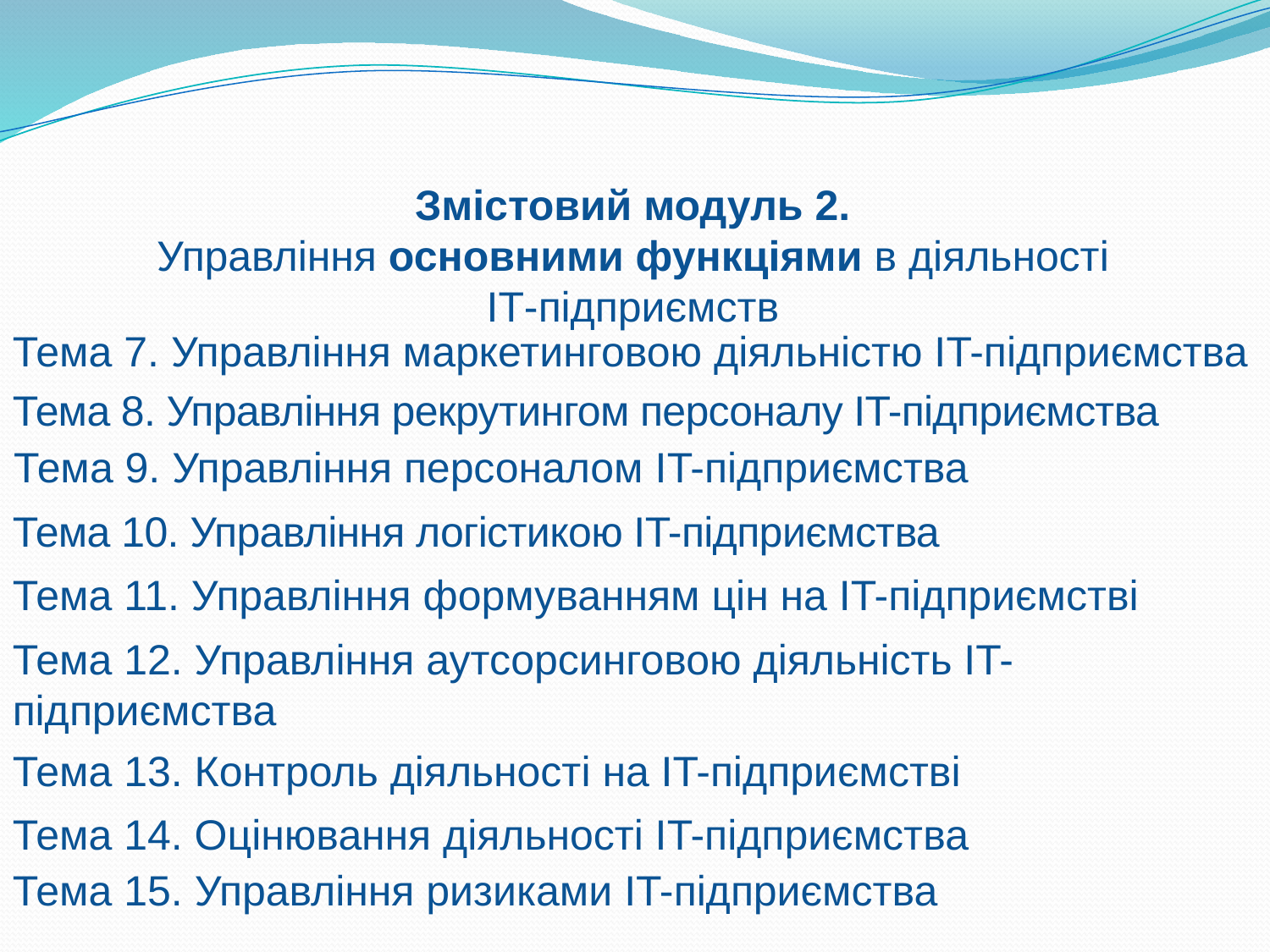

Змістовий модуль 2.
Управління основними функціями в діяльності
ІТ-підприємств
Тема 7. Управління маркетинговою діяльністю IT-підприємства
Тема 8. Управління рекрутингом персоналу IT-підприємства
Тема 9. Управління персоналом IT-підприємства
Тема 10. Управління логістикою IT-підприємства
Тема 11. Управління формуванням цін на IT-підприємстві
Тема 12. Управління аутсорсинговою діяльність IT-підприємства
Тема 13. Контроль діяльності на IT-підприємстві
Тема 14. Оцінювання діяльності IT-підприємства
Тема 15. Управління ризиками IT-підприємства